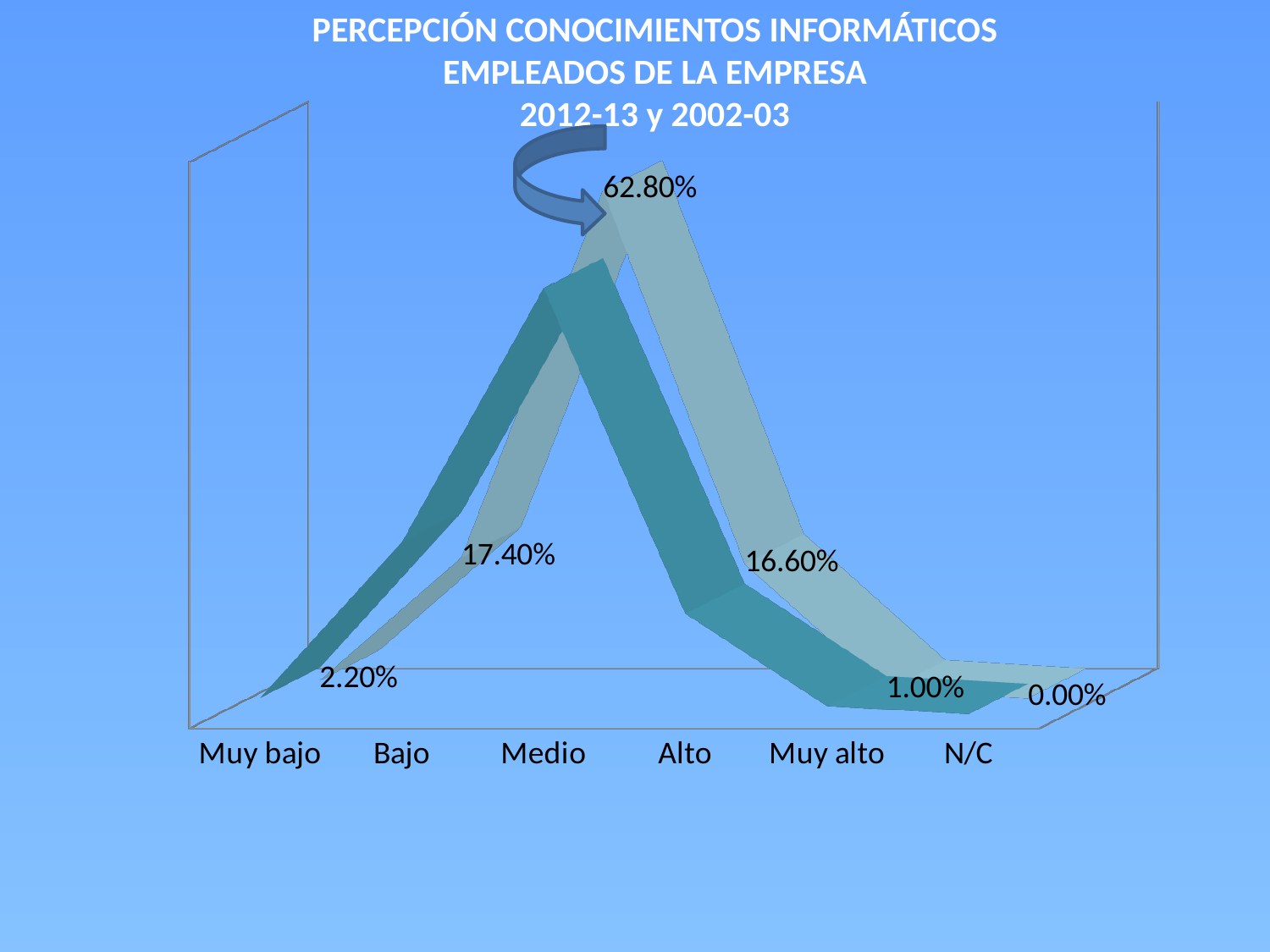

PERCEPCIÓN CONOCIMIENTOS INFORMÁTICOS EMPLEADOS DE LA EMPRESA
2012-13 y 2002-03

[unsupported chart]